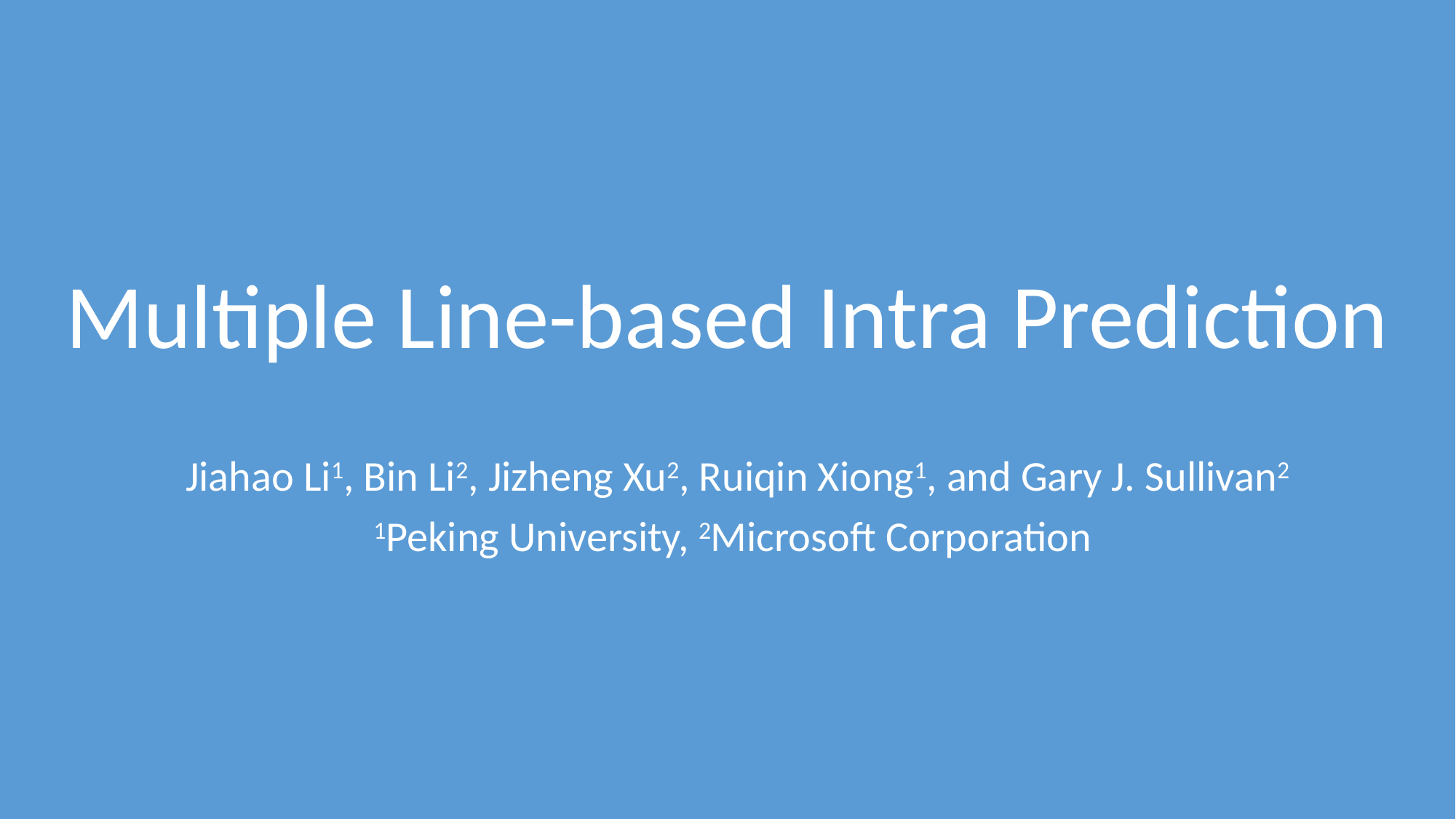

# Multiple Line-based Intra Prediction
 Jiahao Li1, Bin Li2, Jizheng Xu2, Ruiqin Xiong1, and Gary J. Sullivan2
1Peking University, 2Microsoft Corporation